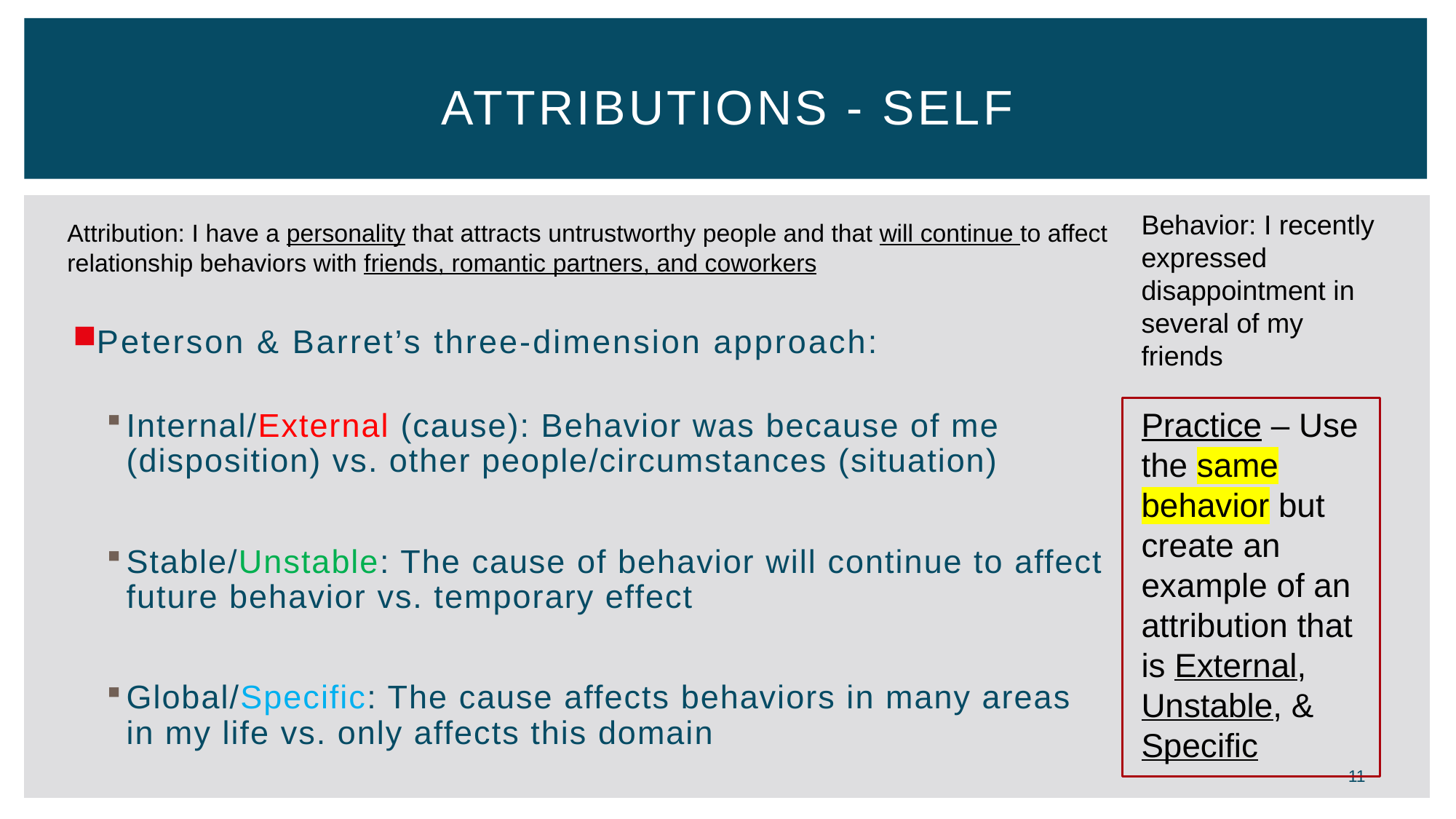

# Attributions - Self

Attribution: I have a personality that attracts untrustworthy people and that will continue to affect relationship behaviors with friends, romantic partners, and coworkers

Peterson & Barret’s three-dimension approach:

Internal/External (cause): Behavior was because of me (disposition) vs. other people/circumstances (situation)

Stable/Unstable: The cause of behavior will continue to affect future behavior vs. temporary effect

Global/Specific: The cause affects behaviors in many areas in my life vs. only affects this domain

Behavior: I recently expressed disappointment in several of my friends

Practice – Use the same behavior but create an example of an attribution that is External, Unstable, & Specific

11